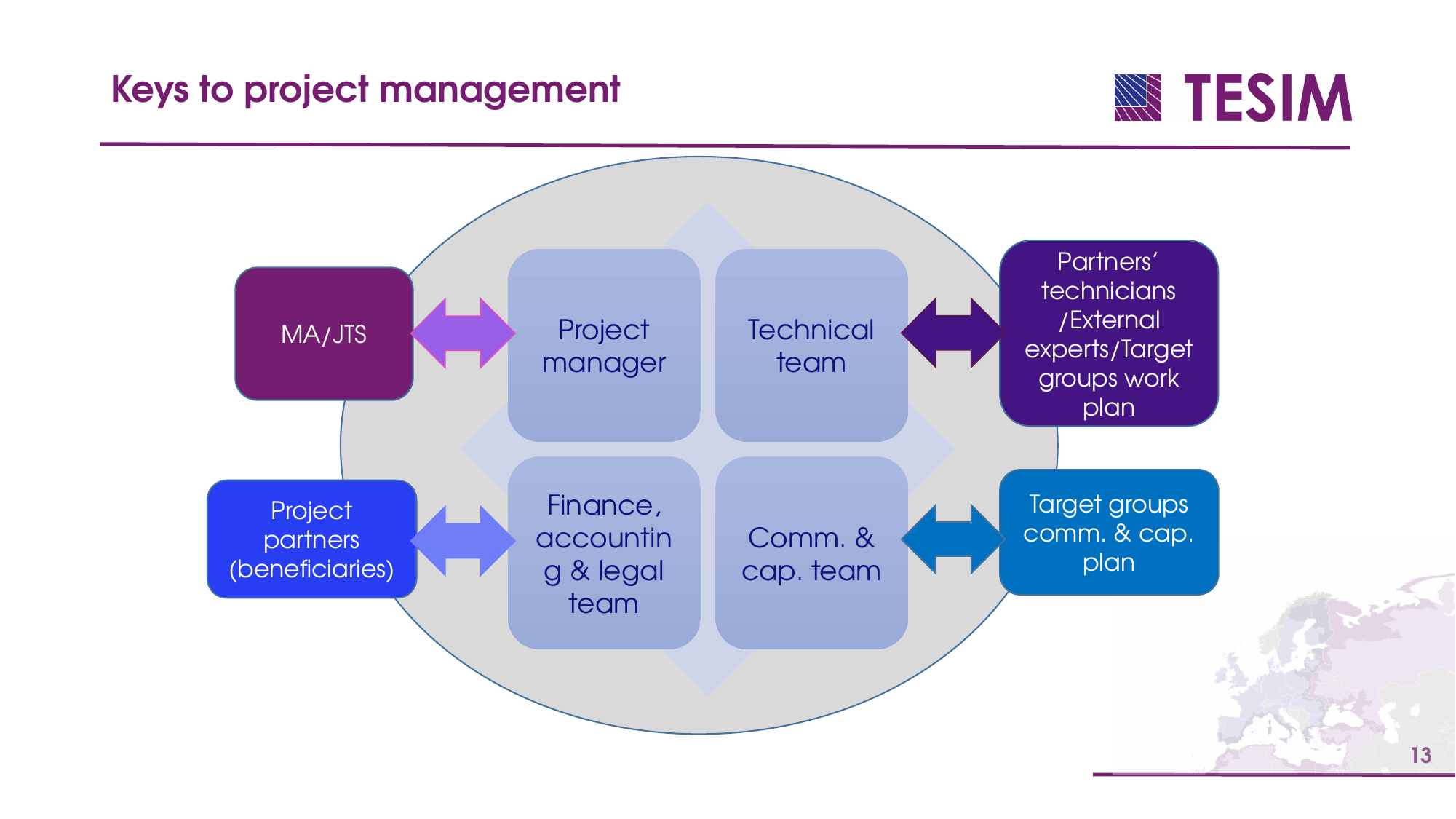

Keys to project management

Project manager
Technical team
Finance, accounting & legal team
Comm. & cap. team
Partners’ technicians /External experts/Target groups work plan
MA/JTS

Target groups comm. & cap. plan
Project partners (beneficiaries)